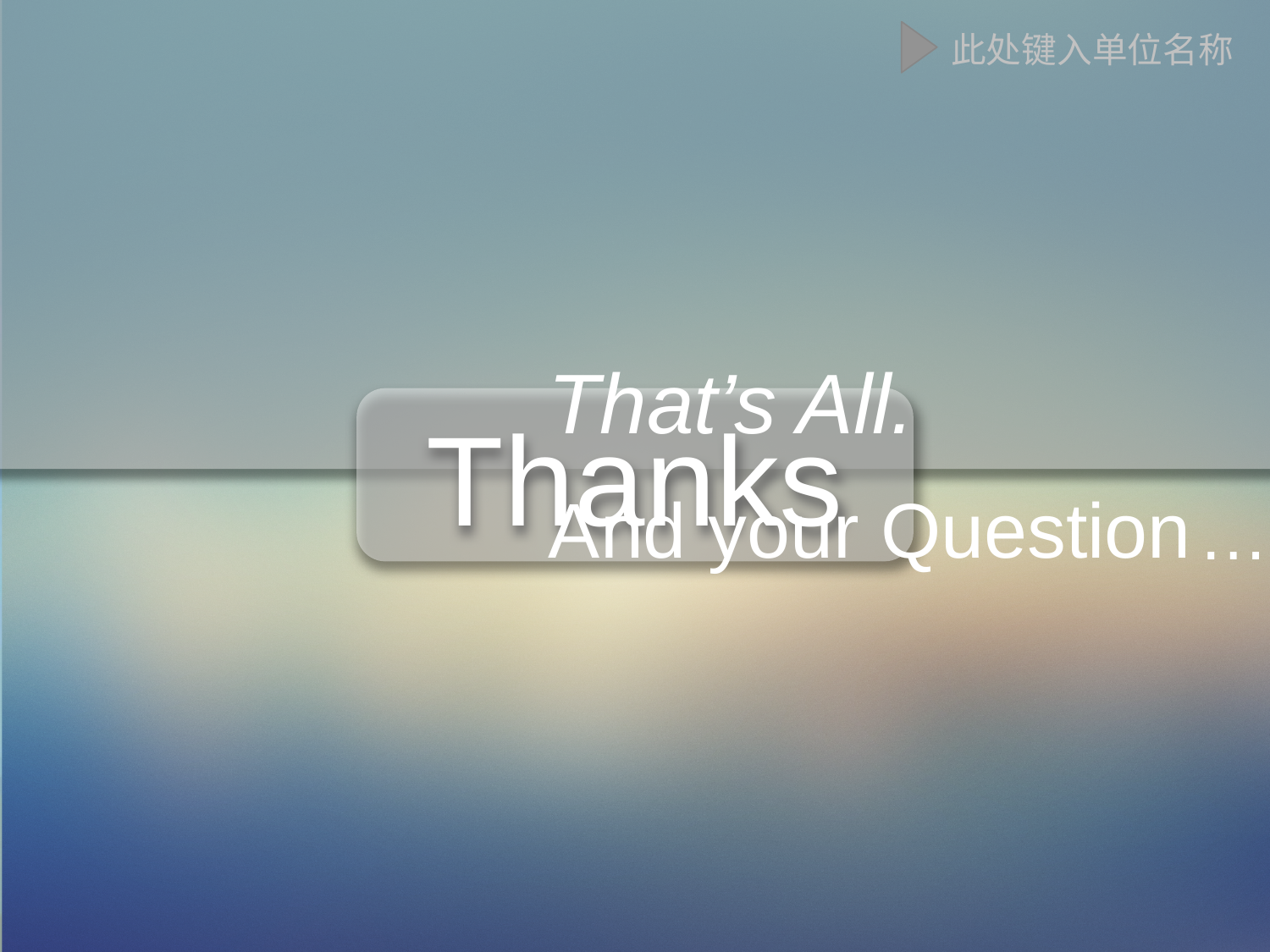

That’s All.
Thanks
And your Question
…